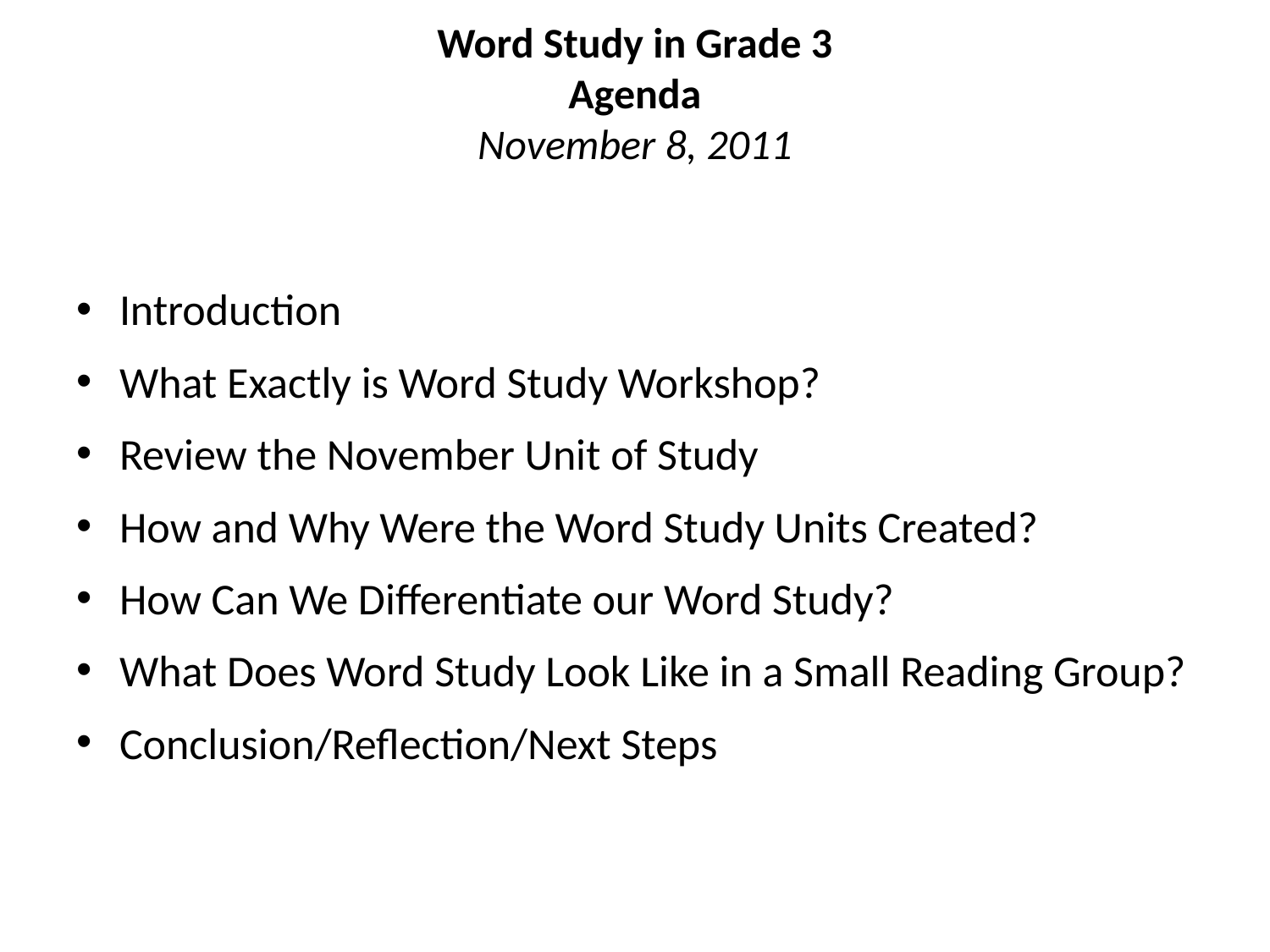

# Word Study in Grade 3 Agenda November 8, 2011

Introduction
What Exactly is Word Study Workshop?
Review the November Unit of Study
How and Why Were the Word Study Units Created?
How Can We Differentiate our Word Study?
What Does Word Study Look Like in a Small Reading Group?
Conclusion/Reflection/Next Steps